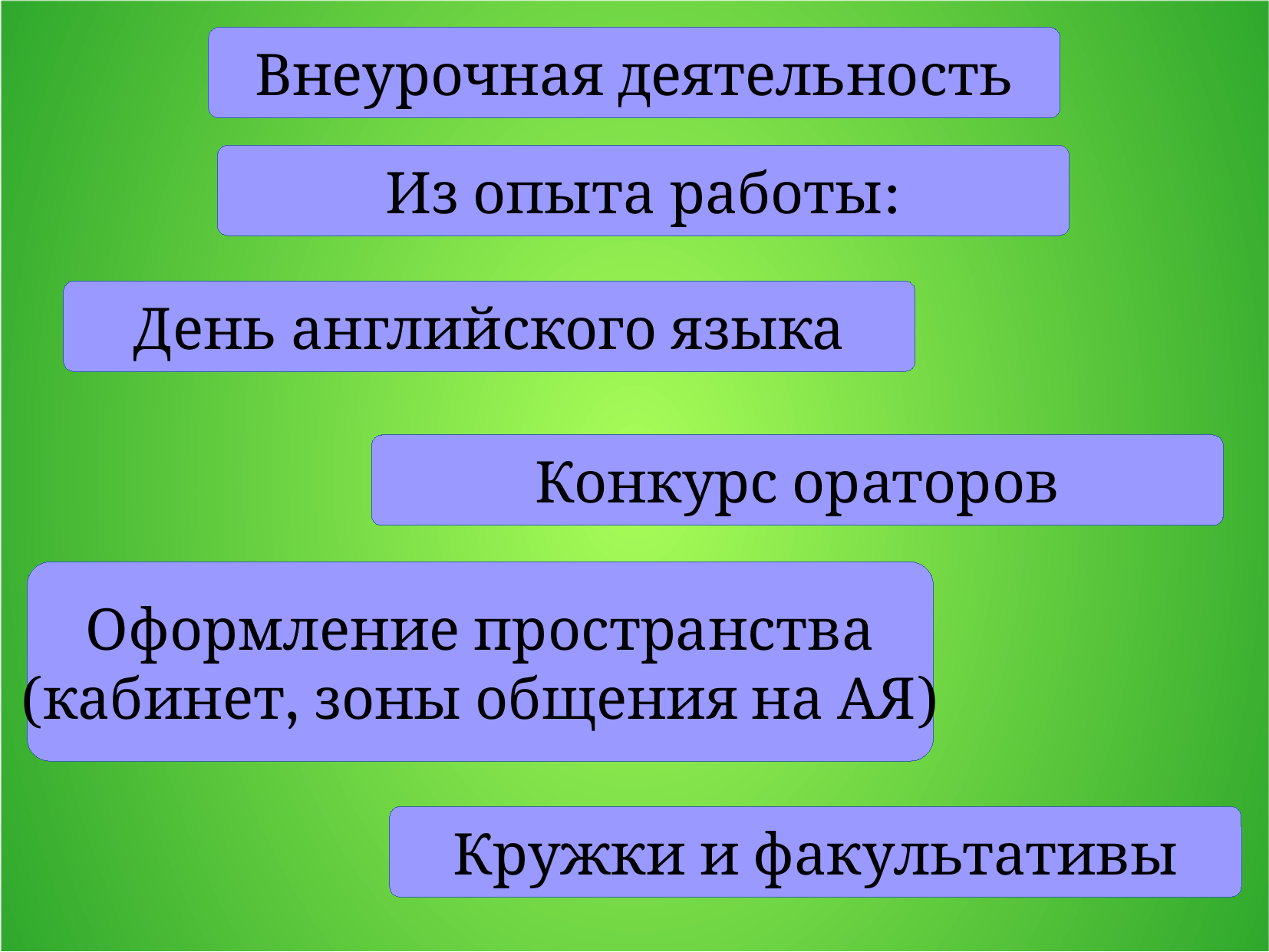

Внеурочная деятельность
Внеурочная деятельность
Из опыта работы:
День английского языка
Конкурс ораторов
Оформление пространства
(кабинет, зоны общения на АЯ)
Кружки и факультативы